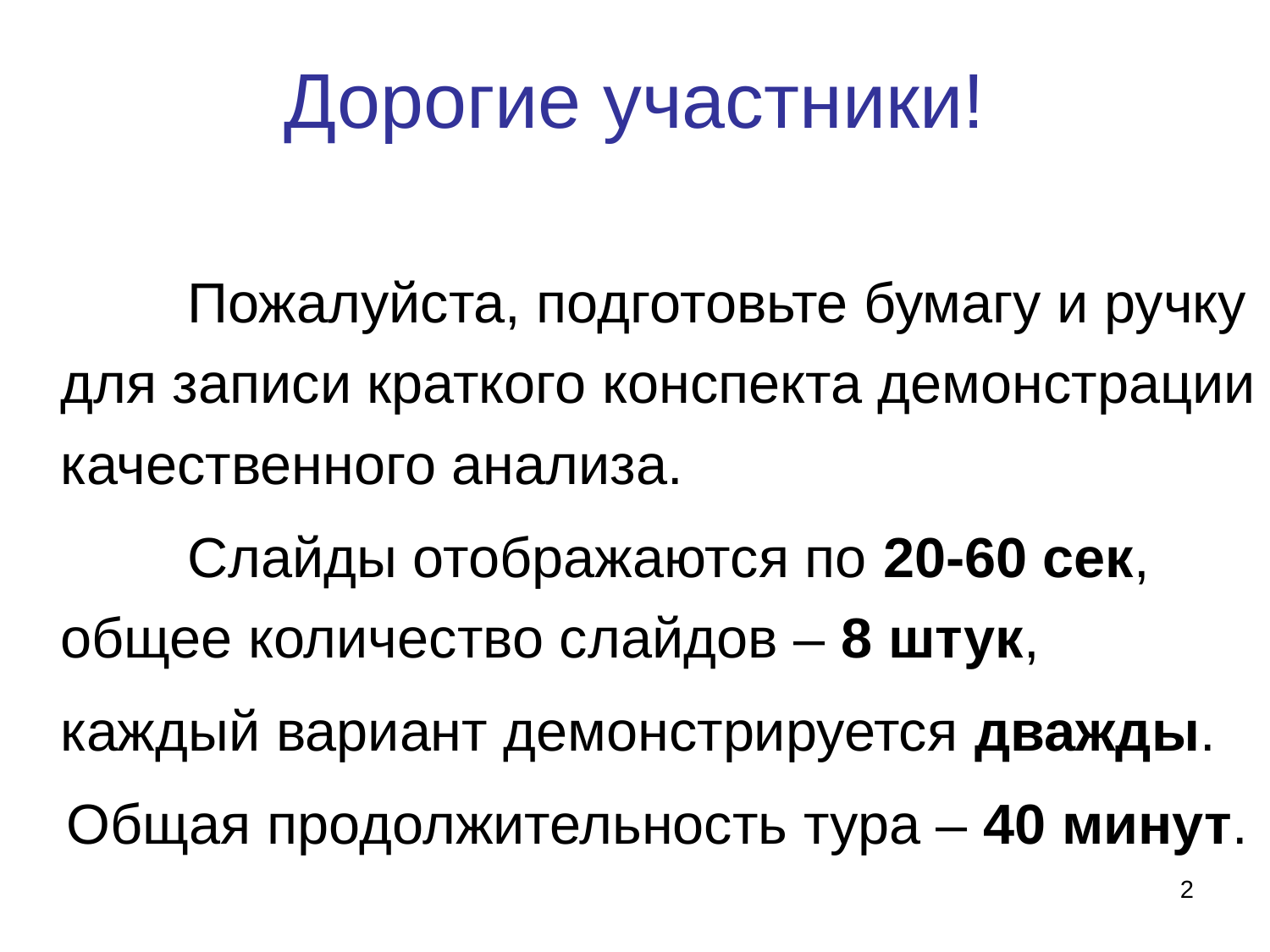

# Дорогие участники!
		Пожалуйста, подготовьте бумагу и ручку для записи краткого конспекта демонстрации качественного анализа.
		Слайды отображаются по 20-60 сек, общее количество слайдов – 8 штук,
	каждый вариант демонстрируется дважды.
Общая продолжительность тура – 40 минут.
2